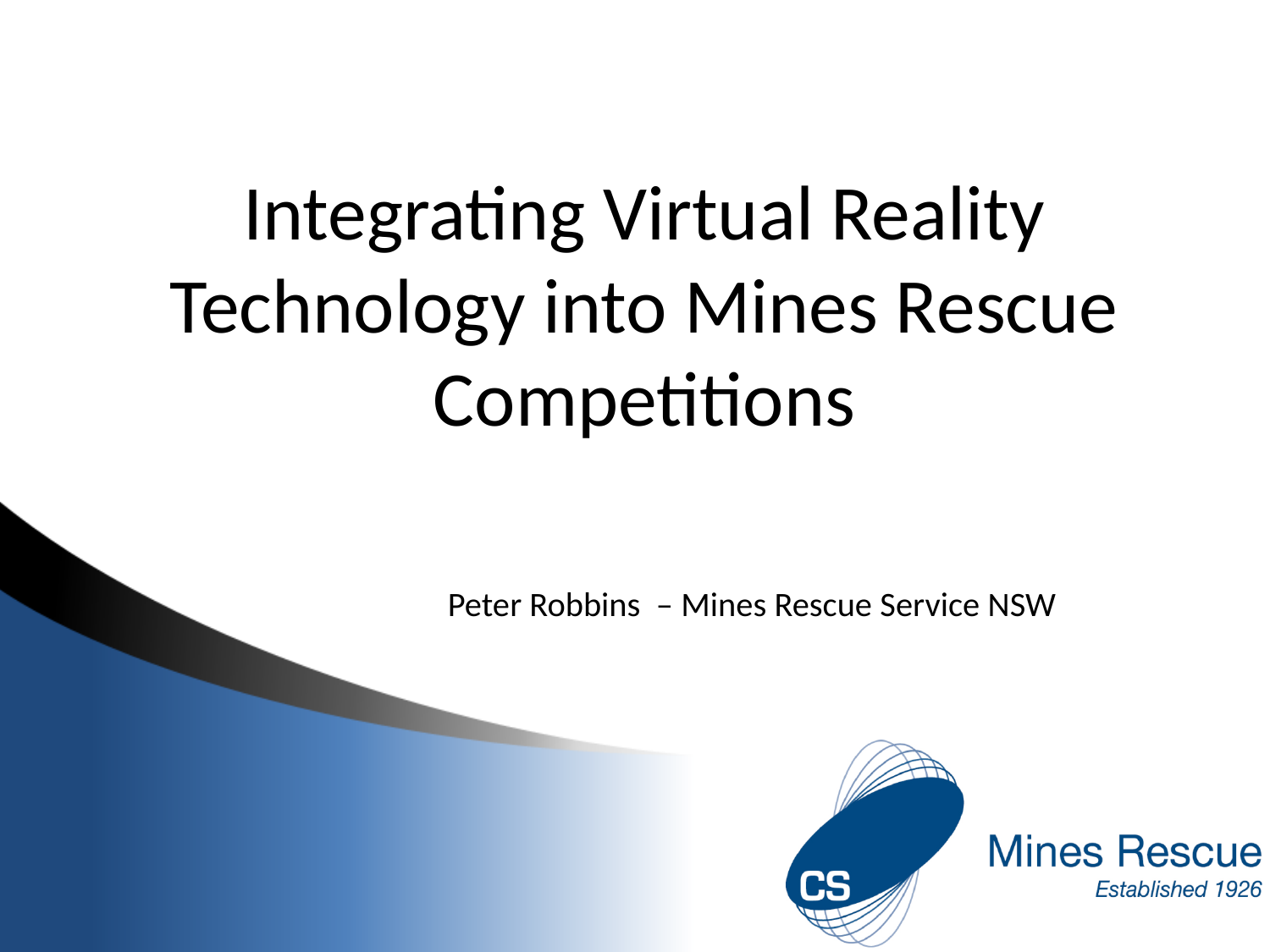

Integrating Virtual Reality Technology into Mines Rescue Competitions
Peter Robbins  – Mines Rescue Service NSW